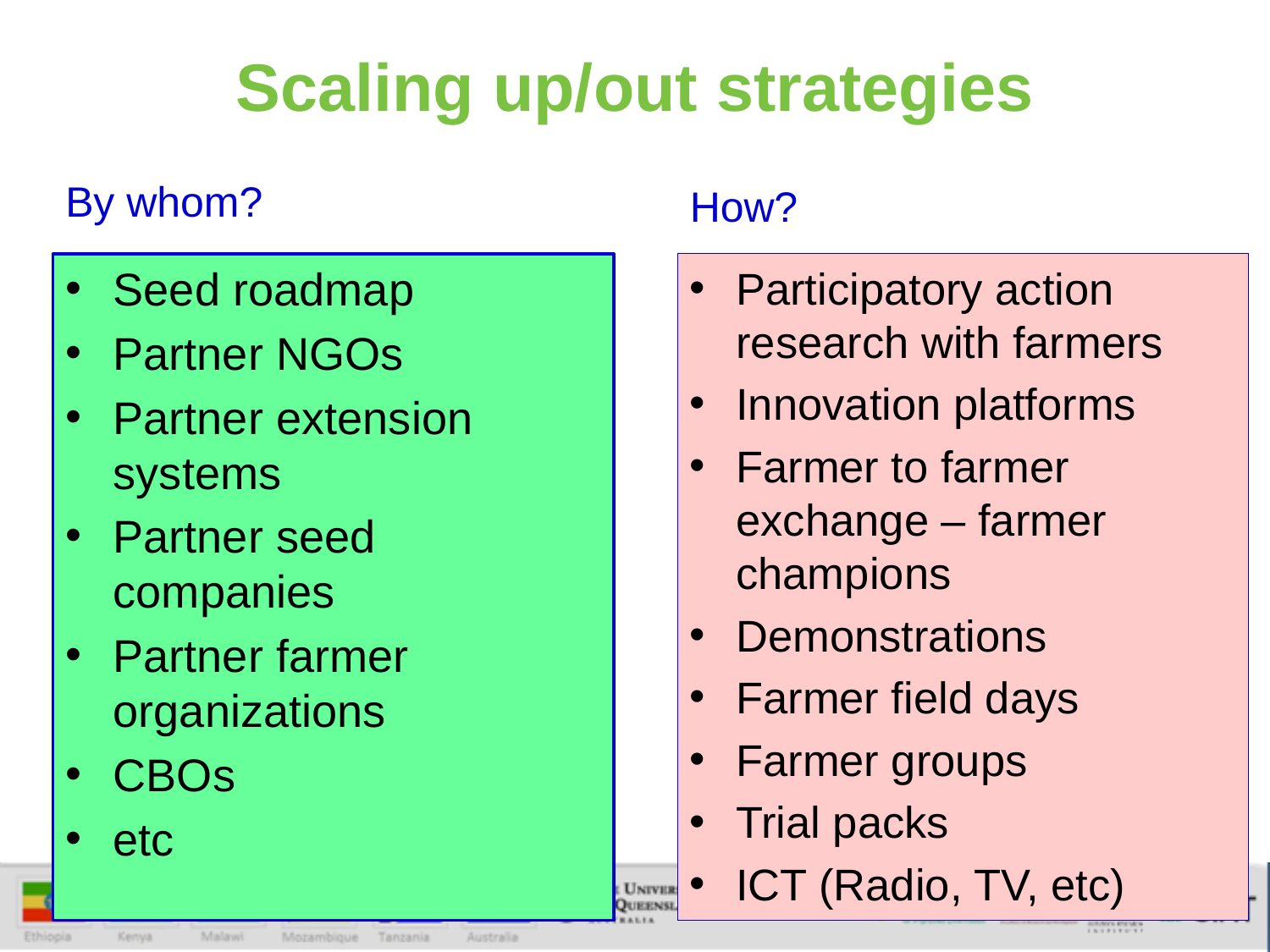

# Scaling up/out strategies
By whom?
How?
Seed roadmap
Partner NGOs
Partner extension systems
Partner seed companies
Partner farmer organizations
CBOs
etc
Participatory action  research with farmers
Innovation platforms
Farmer to farmer exchange – farmer champions
Demonstrations
Farmer field days
Farmer groups
Trial packs
ICT (Radio, TV, etc)